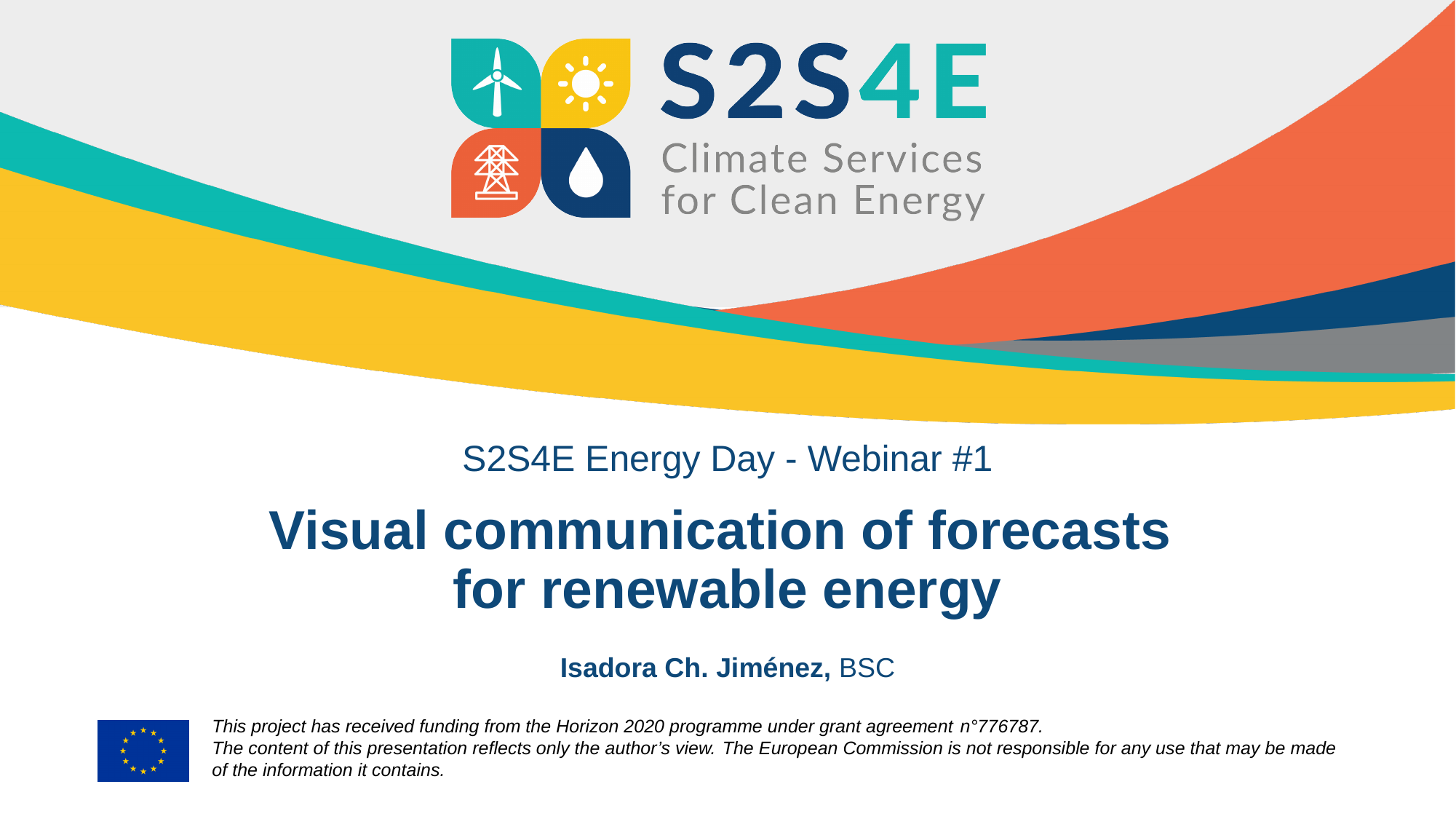

# S2S4E Energy Day - Webinar #1 Visual communication of forecasts for renewable energy
Isadora Ch. Jiménez, BSC